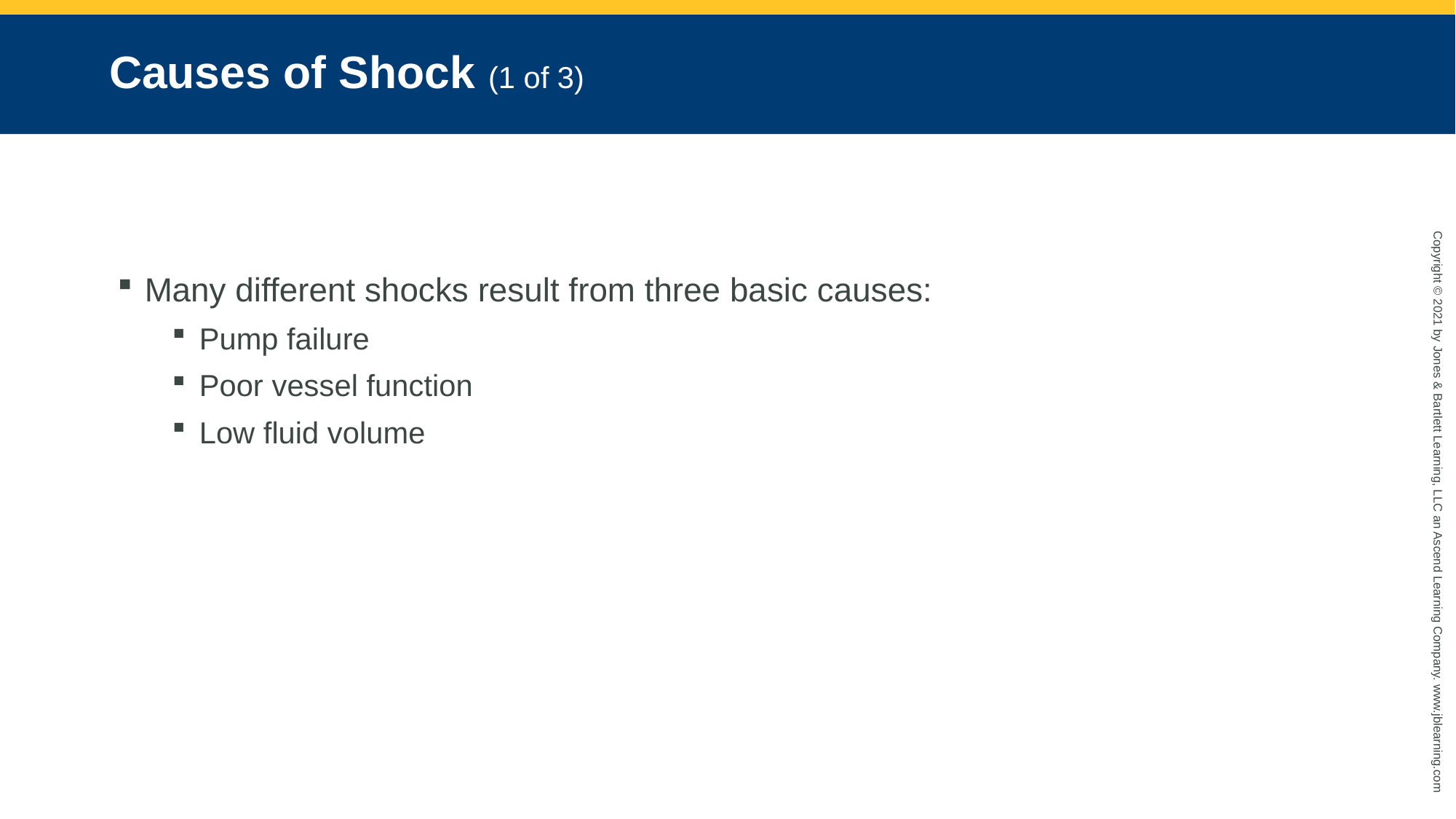

# Causes of Shock (1 of 3)
Many different shocks result from three basic causes:
Pump failure
Poor vessel function
Low fluid volume